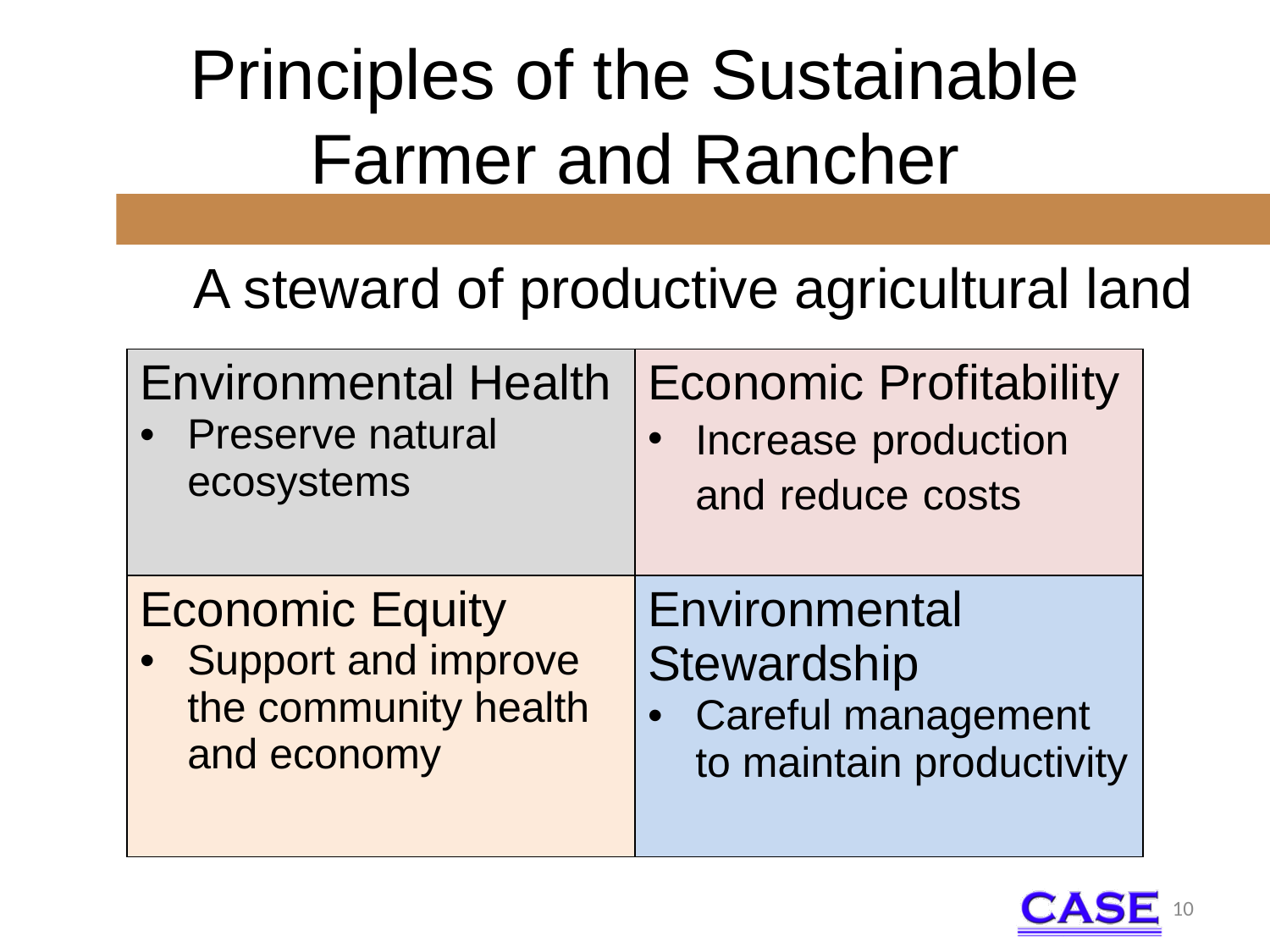

# Principles of the Sustainable Farmer and Rancher
A steward of productive agricultural land
| Environmental Health Preserve natural ecosystems | Economic Profitability Increase production and reduce costs |
| --- | --- |
| Economic Equity Support and improve the community health and economy | Environmental Stewardship Careful management to maintain productivity |
10